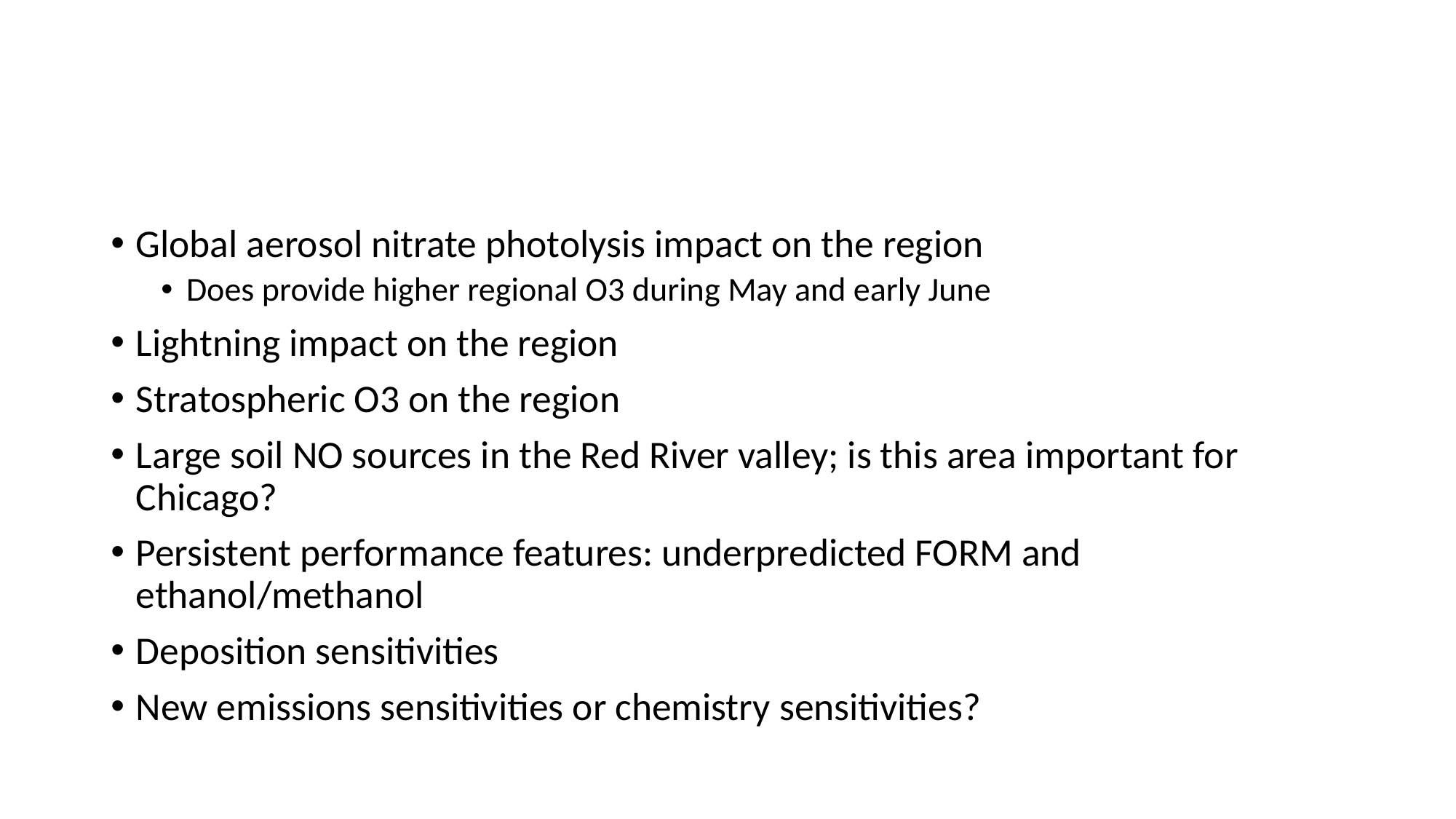

#
Global aerosol nitrate photolysis impact on the region
Does provide higher regional O3 during May and early June
Lightning impact on the region
Stratospheric O3 on the region
Large soil NO sources in the Red River valley; is this area important for Chicago?
Persistent performance features: underpredicted FORM and ethanol/methanol
Deposition sensitivities
New emissions sensitivities or chemistry sensitivities?